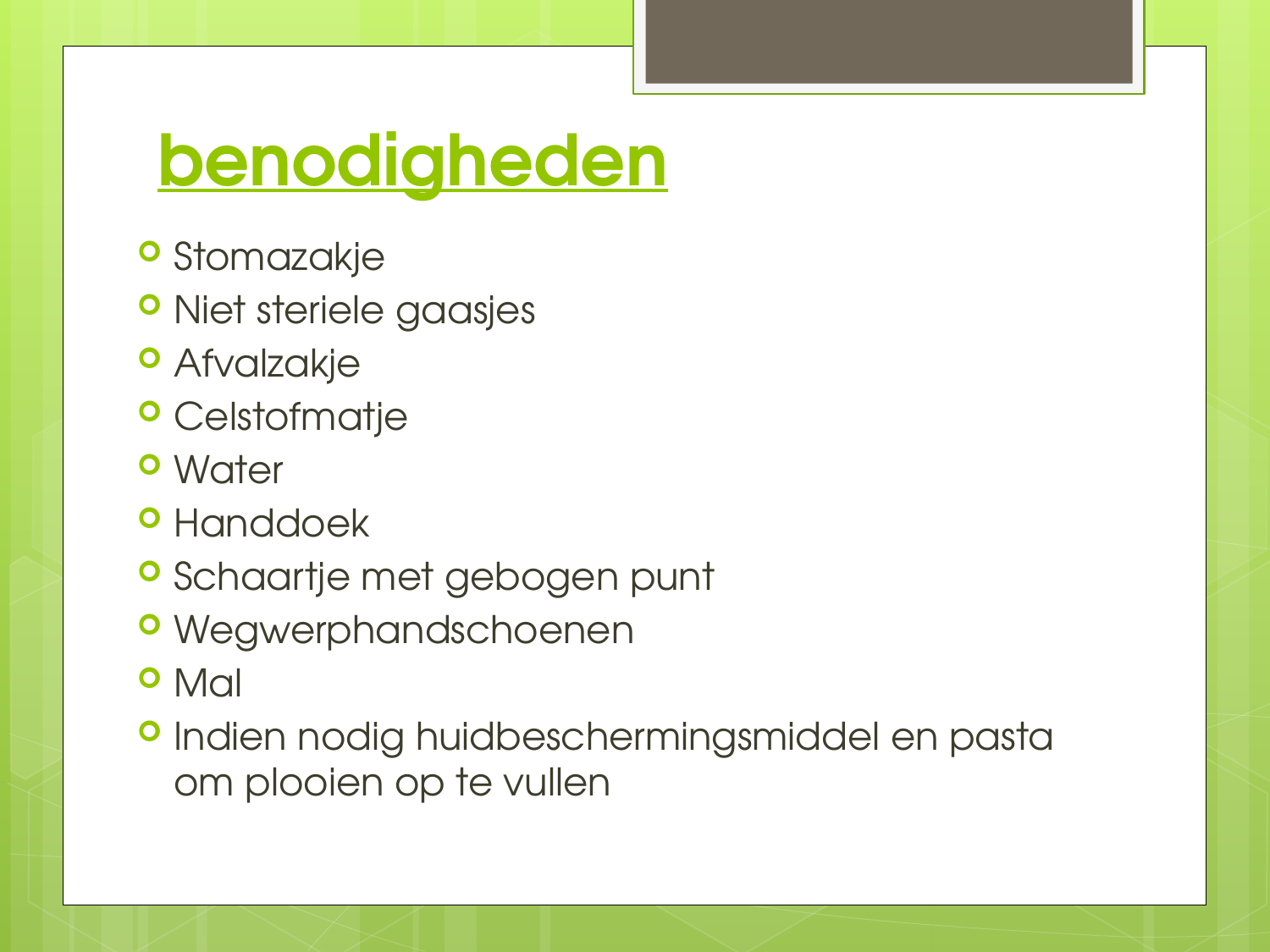

# benodigheden
Stomazakje
Niet steriele gaasjes
Afvalzakje
Celstofmatje
Water
Handdoek
Schaartje met gebogen punt
Wegwerphandschoenen
Mal
Indien nodig huidbeschermingsmiddel en pasta om plooien op te vullen